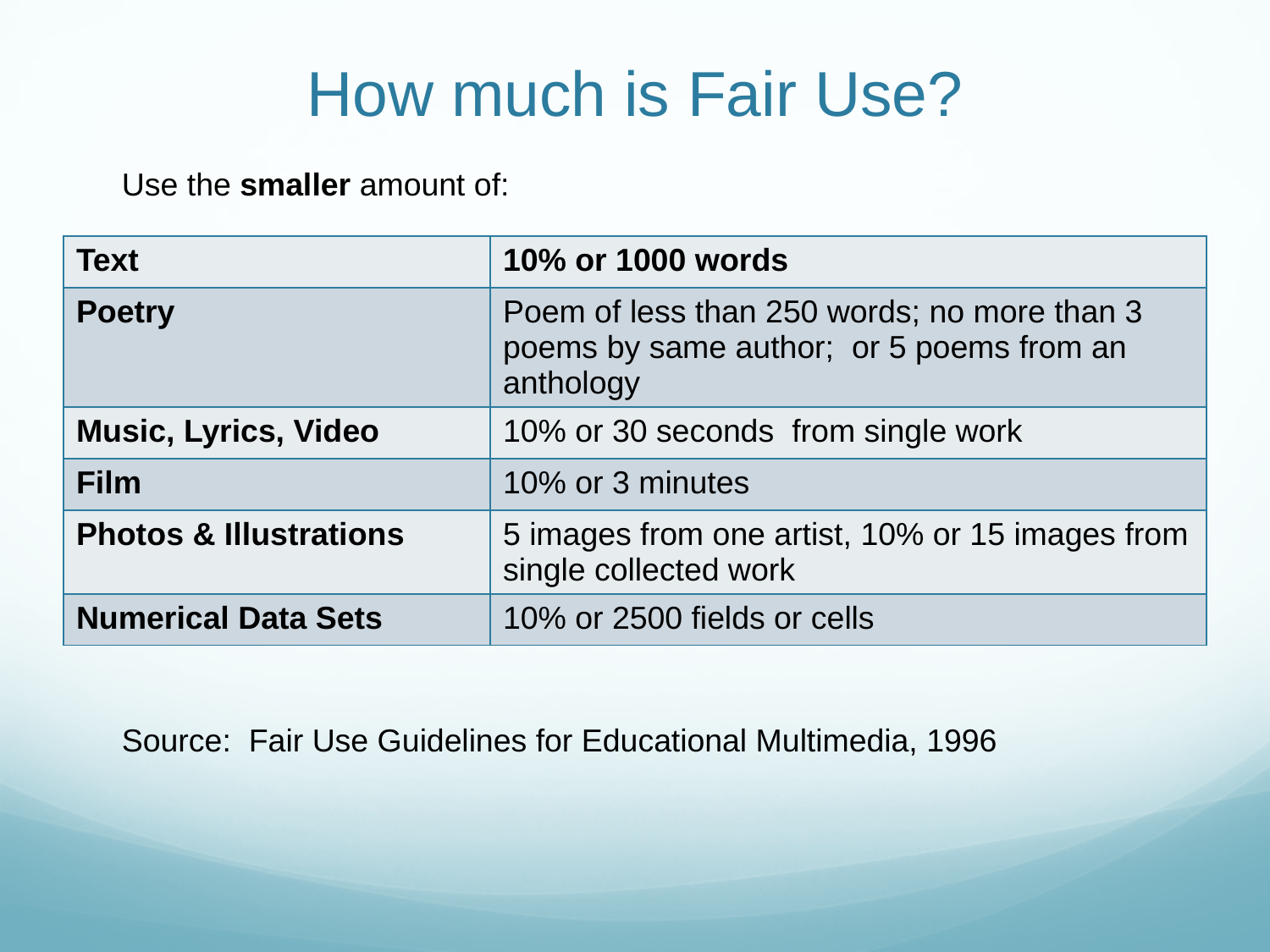

# How much is Fair Use?
Use the smaller amount of:
| Text | 10% or 1000 words |
| --- | --- |
| Poetry | Poem of less than 250 words; no more than 3 poems by same author; or 5 poems from an anthology |
| Music, Lyrics, Video | 10% or 30 seconds from single work |
| Film | 10% or 3 minutes |
| Photos & Illustrations | 5 images from one artist, 10% or 15 images from single collected work |
| Numerical Data Sets | 10% or 2500 fields or cells |
Source:  Fair Use Guidelines for Educational Multimedia, 1996